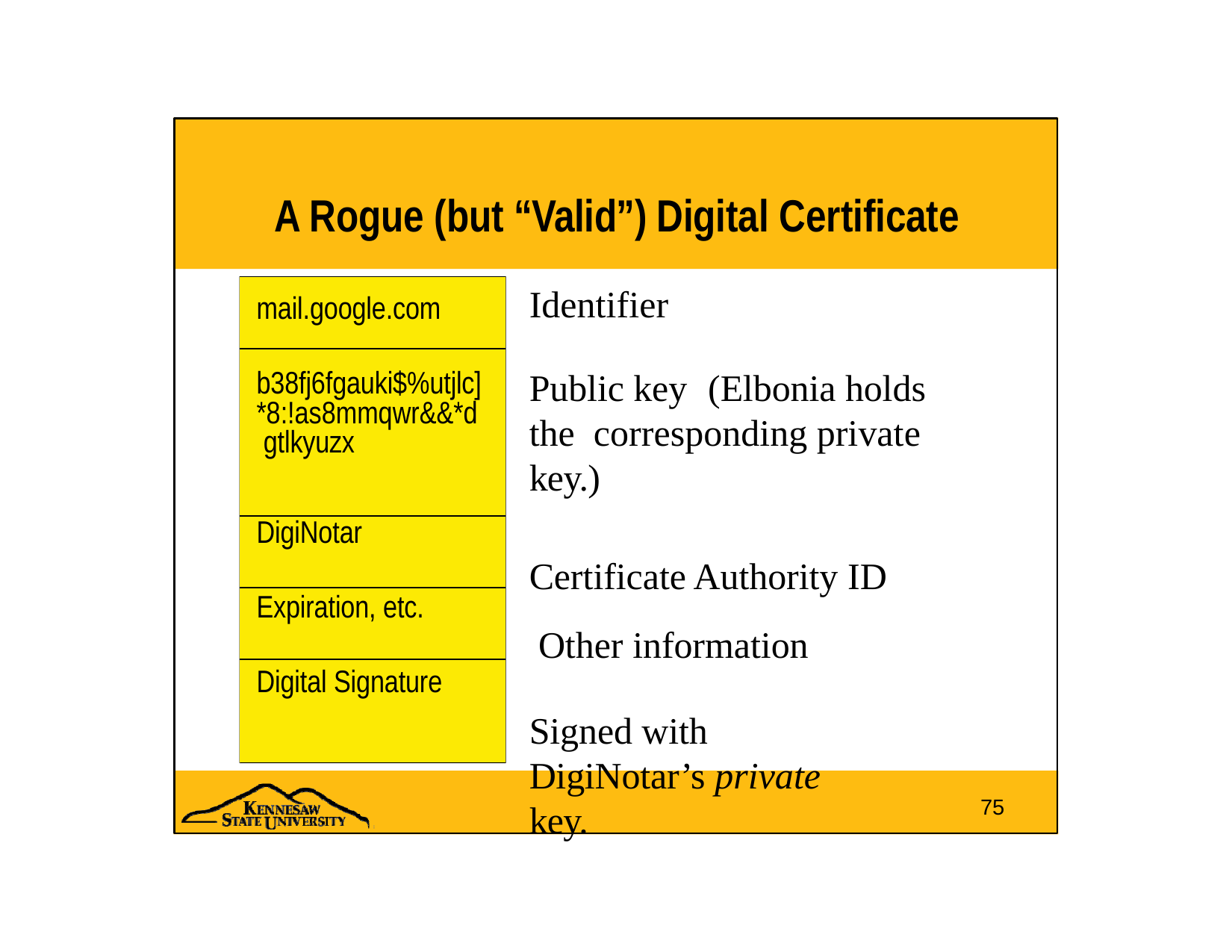

# A Rogue (but “Valid”) Digital Certificate

| mail.google.com |
| --- |
| b38fj6fgauki$%utjlc] \*8:!as8mmqwr&&\*d gtlkyuzx |
| DigiNotar |
| Expiration, etc. |
| Digital Signature |
Identifier

Public key	(Elbonia holds the  corresponding private key.)
Certificate Authority ID  Other information

Signed with DigiNotar’s private
key.

75